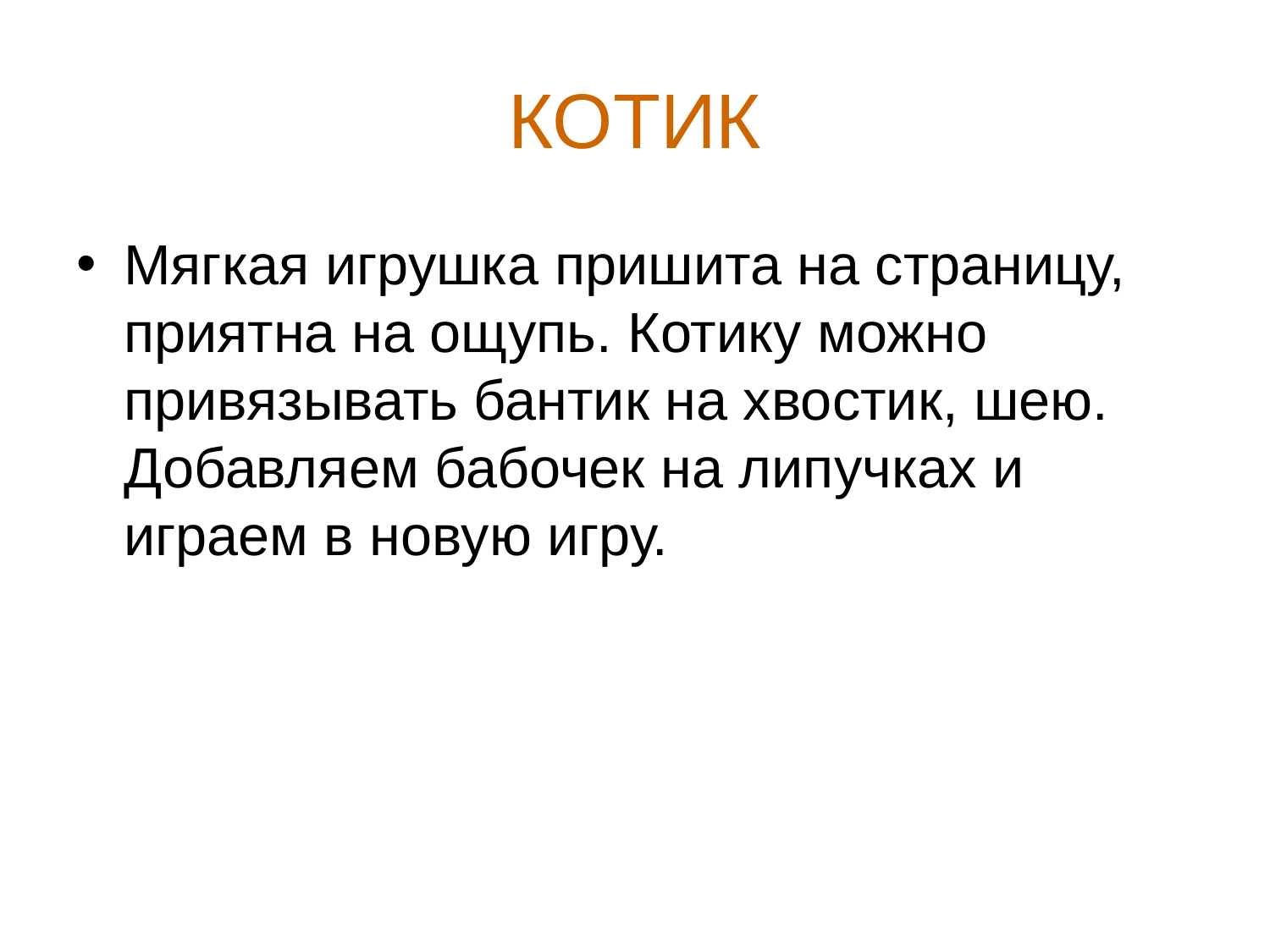

# КОТИК
Мягкая игрушка пришита на страницу, приятна на ощупь. Котику можно привязывать бантик на хвостик, шею. Добавляем бабочек на липучках и играем в новую игру.